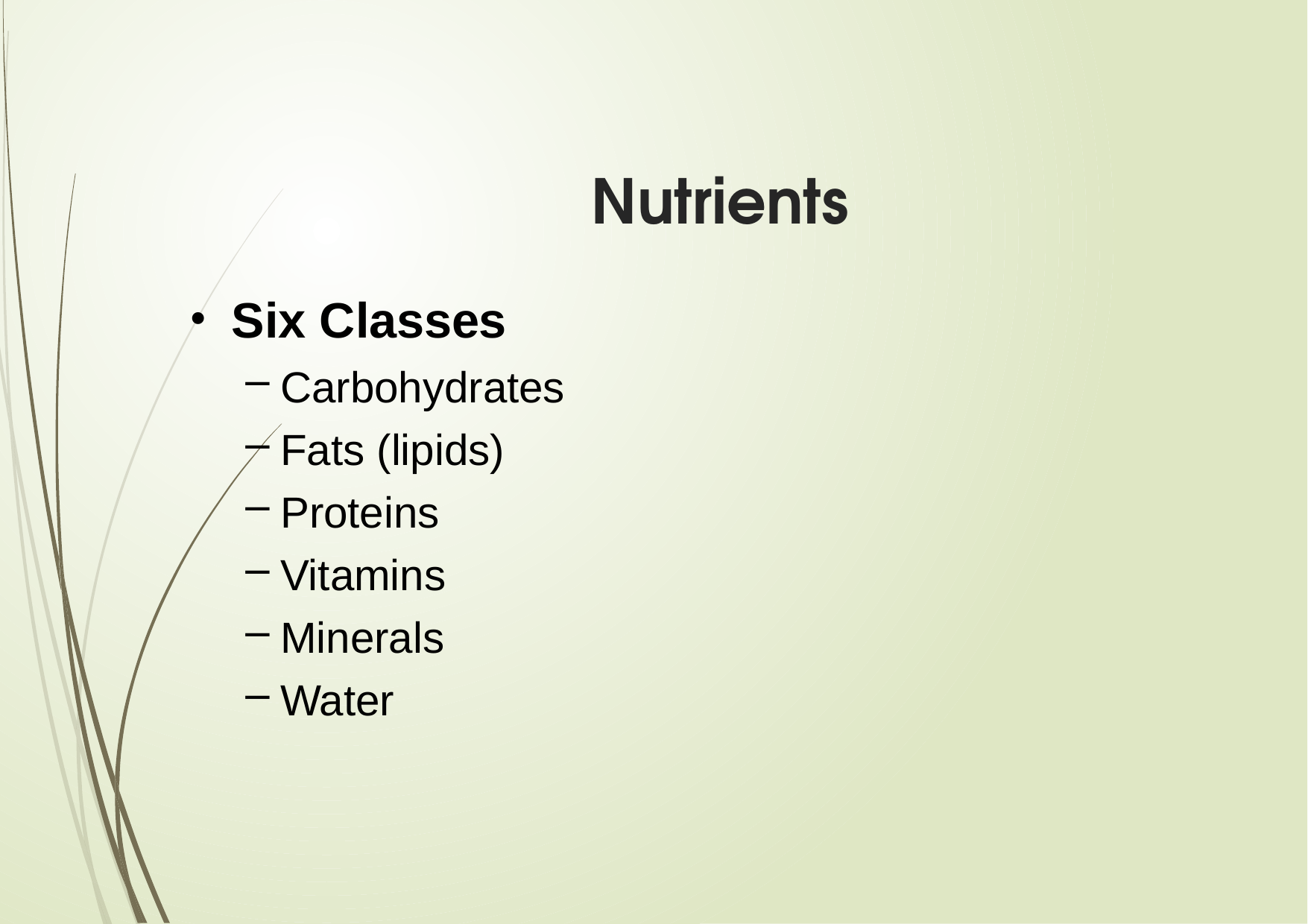

# Nutrients
Six Classes
Carbohydrates
Fats (lipids)
Proteins
Vitamins
Minerals
Water